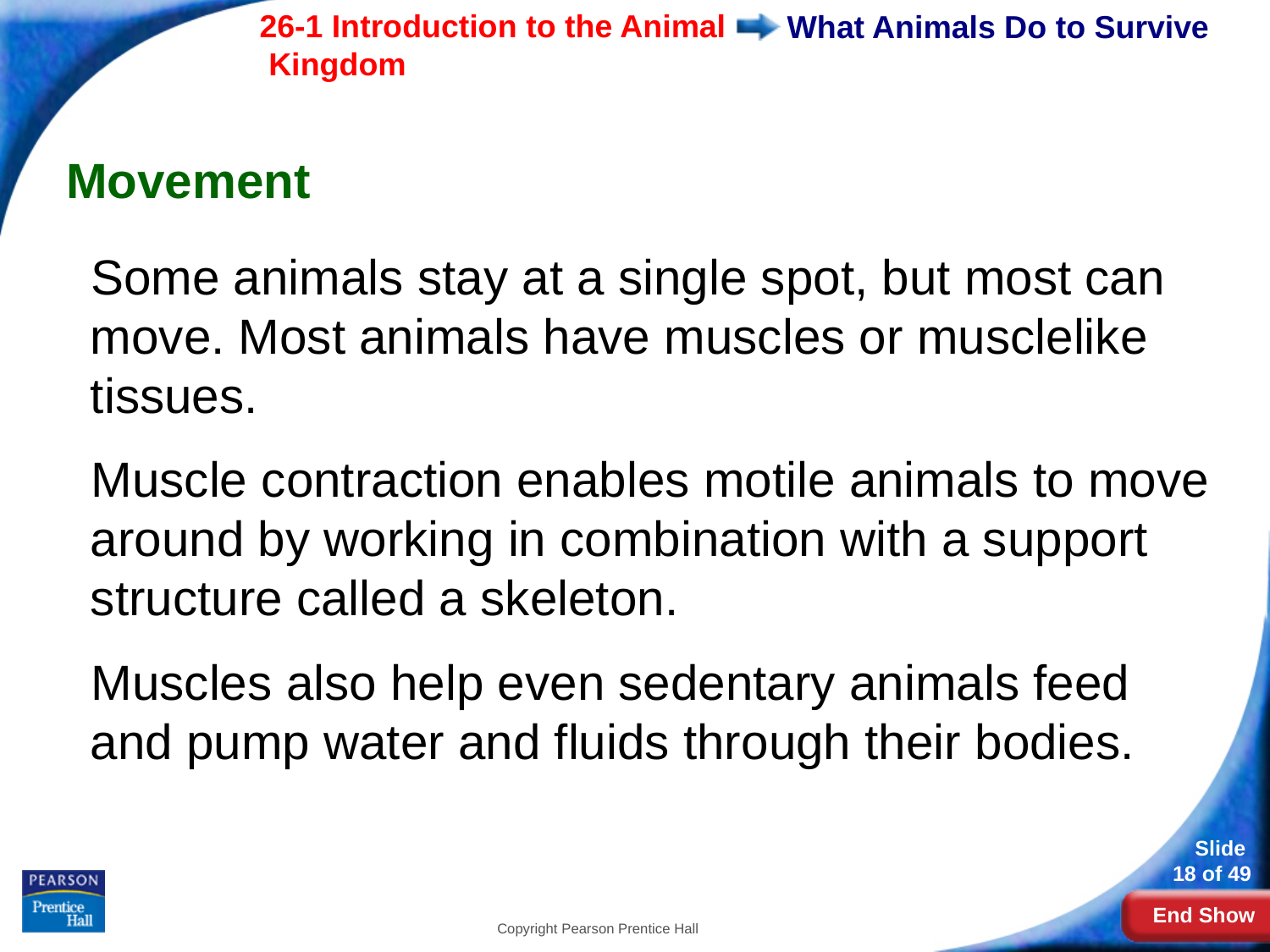

# What Animals Do to Survive
Movement
Some animals stay at a single spot, but most can move. Most animals have muscles or musclelike tissues.
Muscle contraction enables motile animals to move around by working in combination with a support structure called a skeleton.
Muscles also help even sedentary animals feed and pump water and fluids through their bodies.
Copyright Pearson Prentice Hall